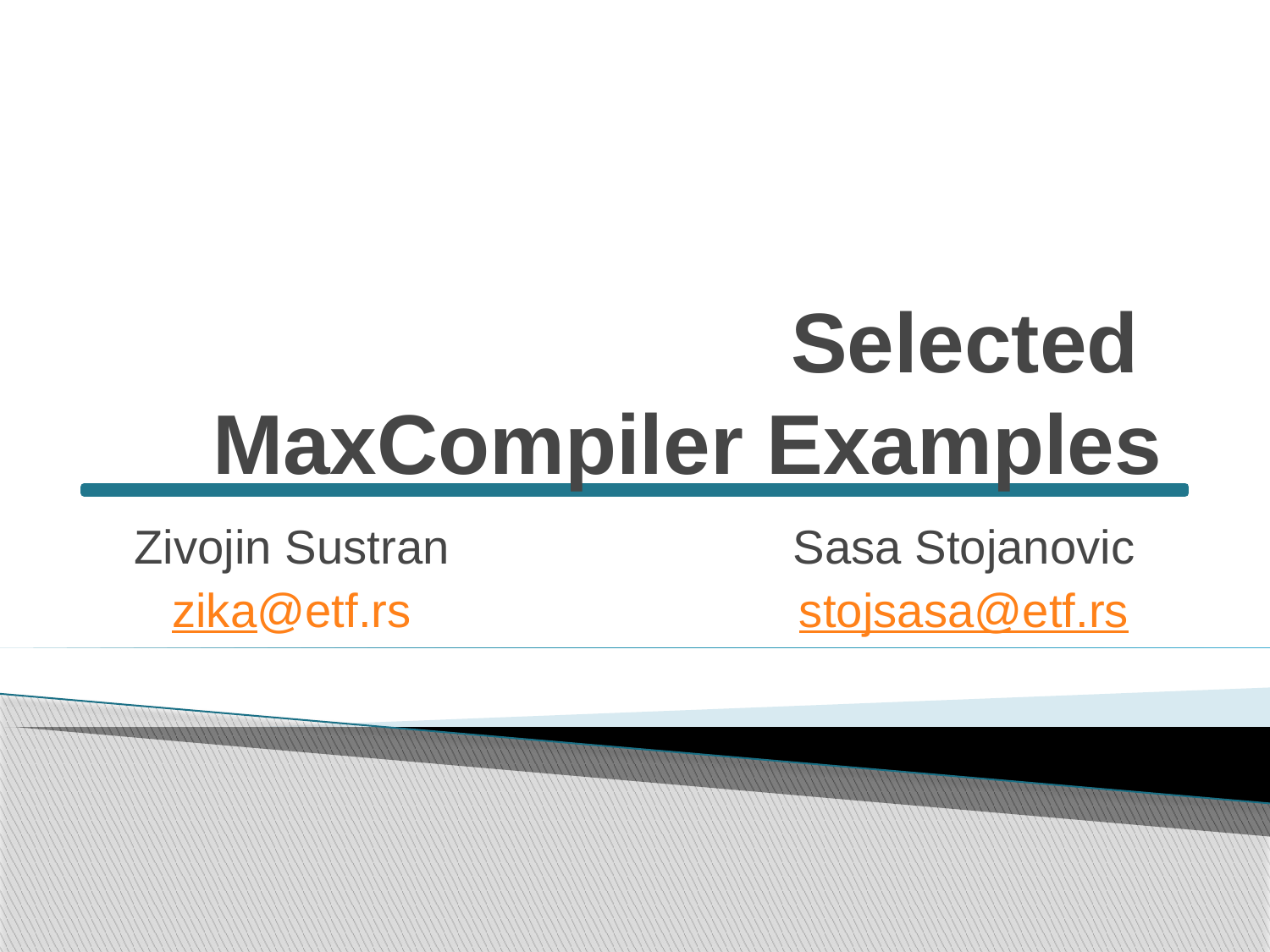

# Selected MaxCompiler Examples
Zivojin Sustran
zika@etf.rs

Sasa Stojanovic
stojsasa@etf.rs